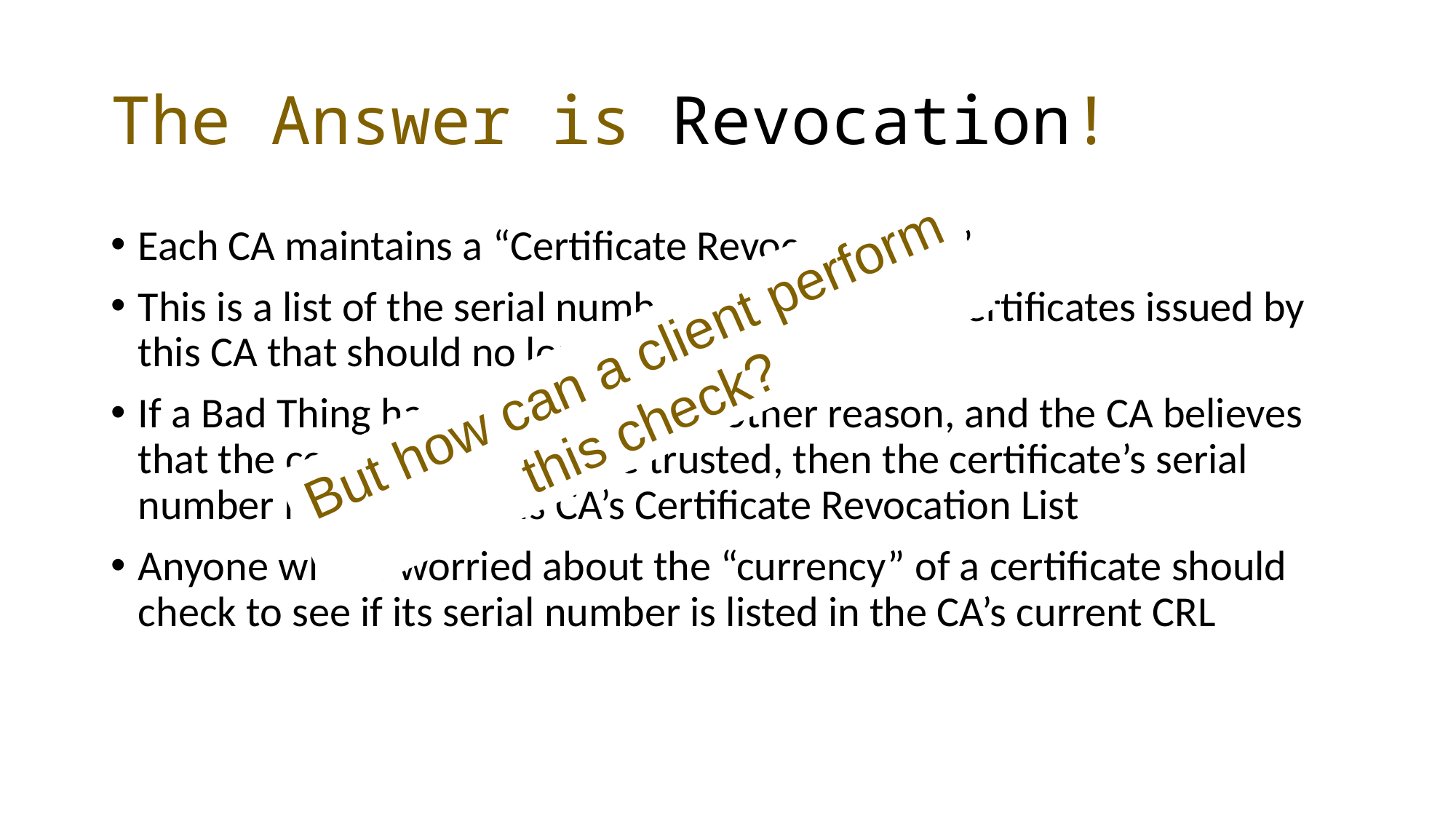

# The Answer is Revocation!
Each CA maintains a “Certificate Revocation List”
This is a list of the serial numbers of all current certificates issued by this CA that should no longer be trusted
If a Bad Thing happens, or for any other reason, and the CA believes that the certificate cannot be trusted, then the certificate’s serial number is added to this CA’s Certificate Revocation List
Anyone who is worried about the “currency” of a certificate should check to see if its serial number is listed in the CA’s current CRL
But how can a client perform this check?